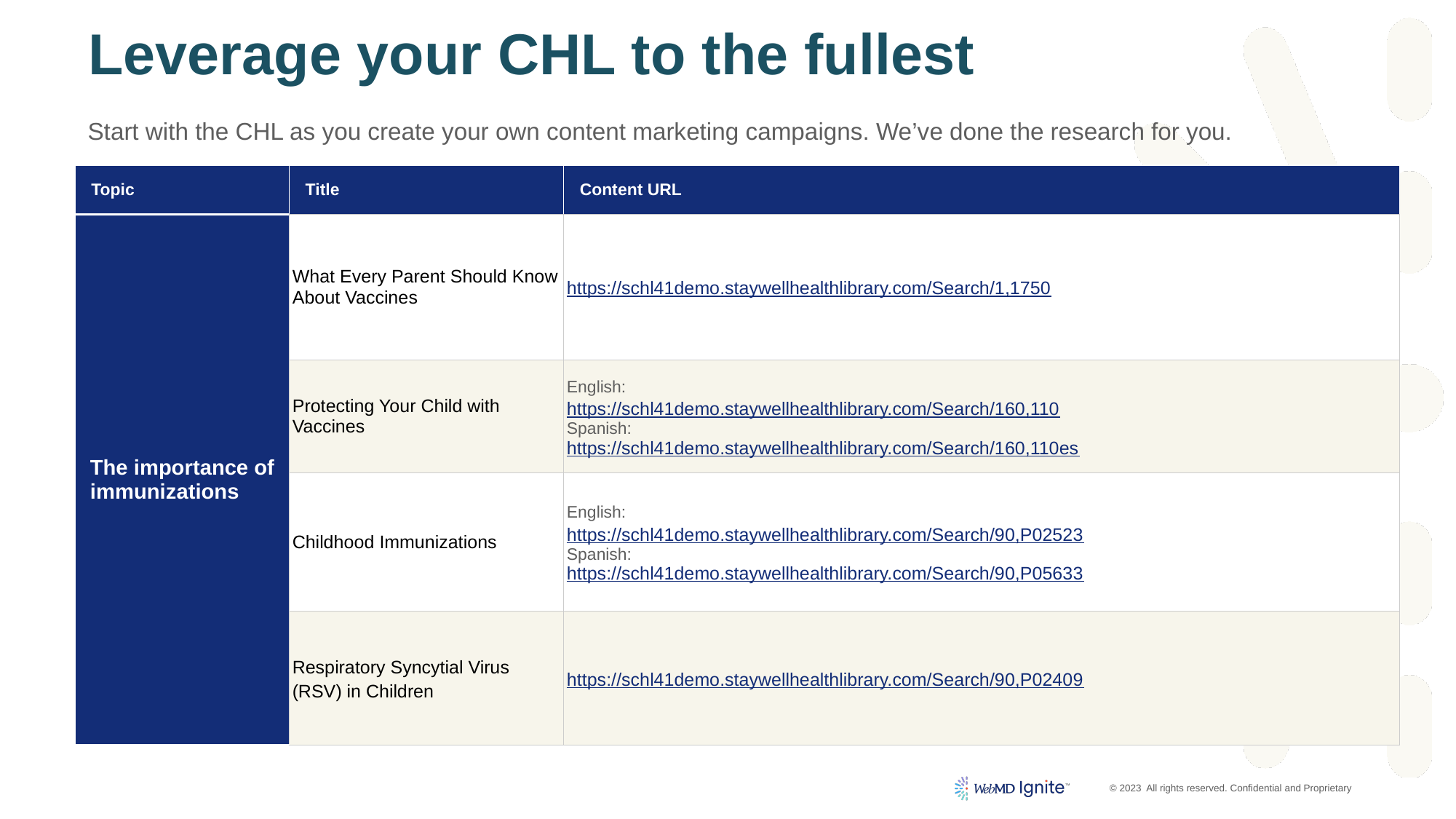

# Leverage your CHL to the fullest
Start with the CHL as you create your own content marketing campaigns. We’ve done the research for you.
| Topic | Title | Content URL |
| --- | --- | --- |
| The importance of immunizations | What Every Parent Should Know About Vaccines | https://schl41demo.staywellhealthlibrary.com/Search/1,1750 |
|  | Protecting Your Child with Vaccines | English: https://schl41demo.staywellhealthlibrary.com/Search/160,110 Spanish: https://schl41demo.staywellhealthlibrary.com/Search/160,110es |
|  | Childhood Immunizations | English: https://schl41demo.staywellhealthlibrary.com/Search/90,P02523 Spanish: https://schl41demo.staywellhealthlibrary.com/Search/90,P05633 |
|  | Respiratory Syncytial Virus (RSV) in Children | https://schl41demo.staywellhealthlibrary.com/Search/90,P02409 |